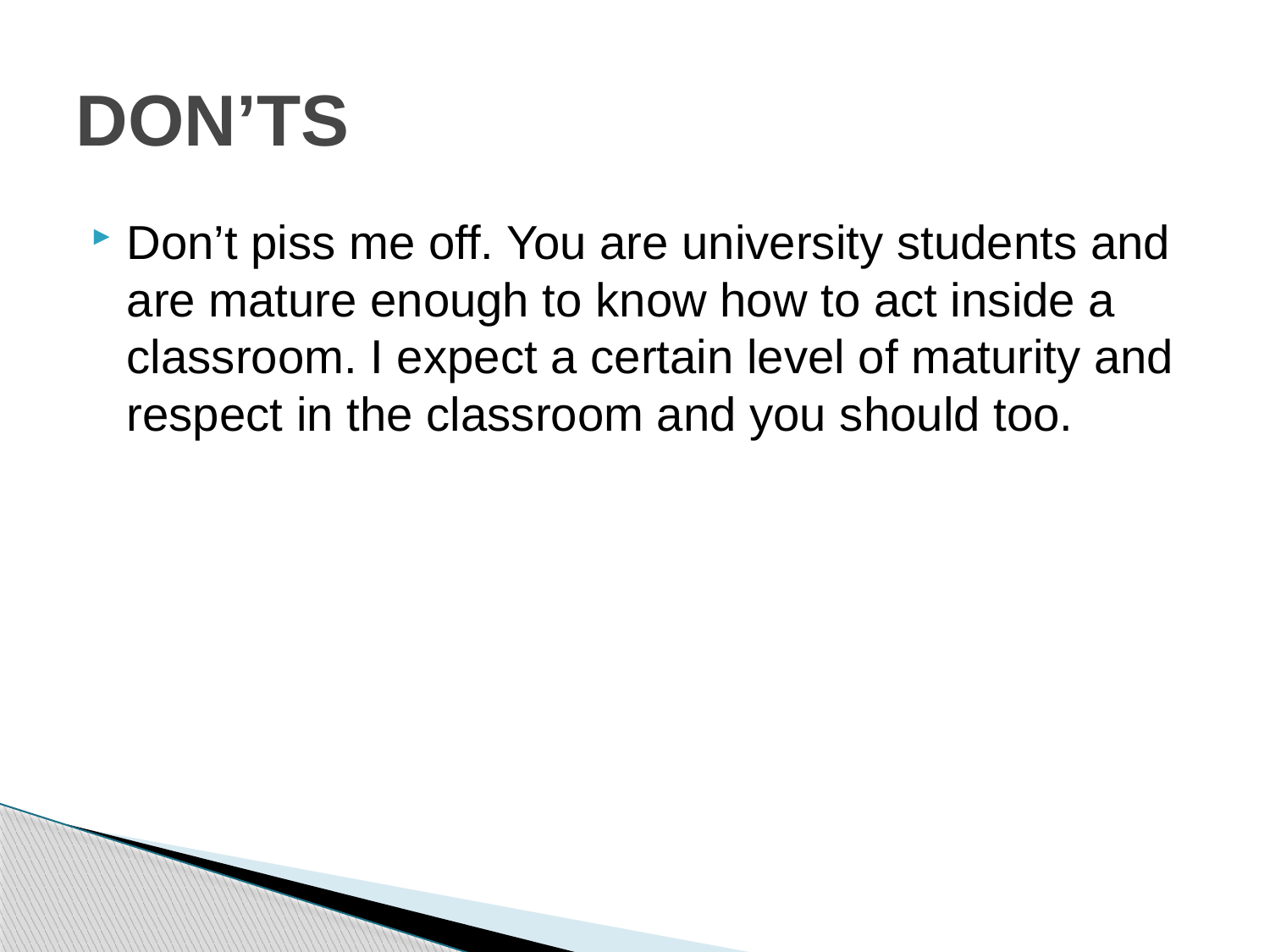

# DON’TS
Don’t piss me off. You are university students and are mature enough to know how to act inside a classroom. I expect a certain level of maturity and respect in the classroom and you should too.